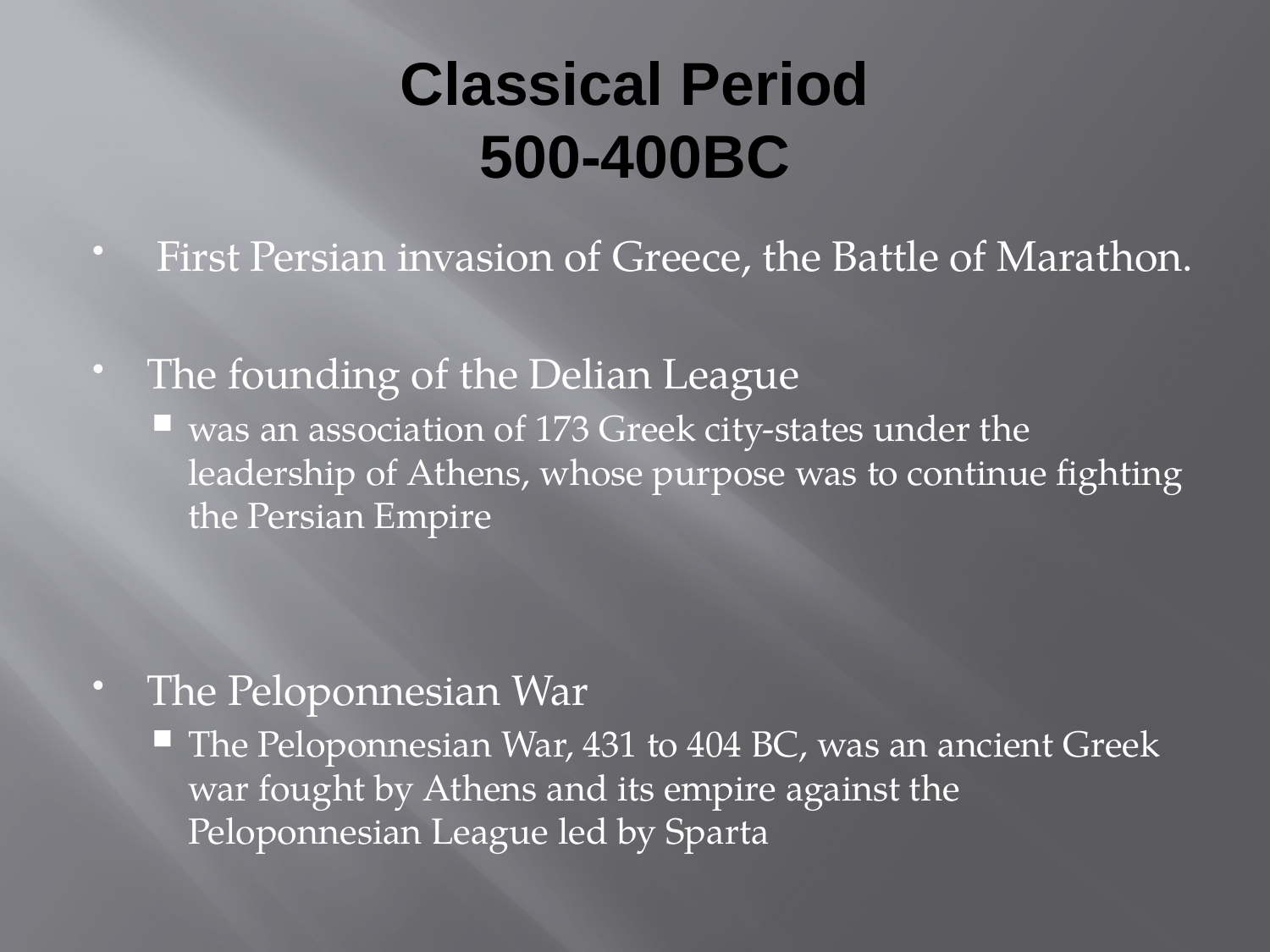

# Classical Period 500-400BC
 First Persian invasion of Greece, the Battle of Marathon.

The founding of the Delian League
was an association of 173 Greek city-states under the leadership of Athens, whose purpose was to continue fighting the Persian Empire

The Peloponnesian War
The Peloponnesian War, 431 to 404 BC, was an ancient Greek war fought by Athens and its empire against the Peloponnesian League led by Sparta